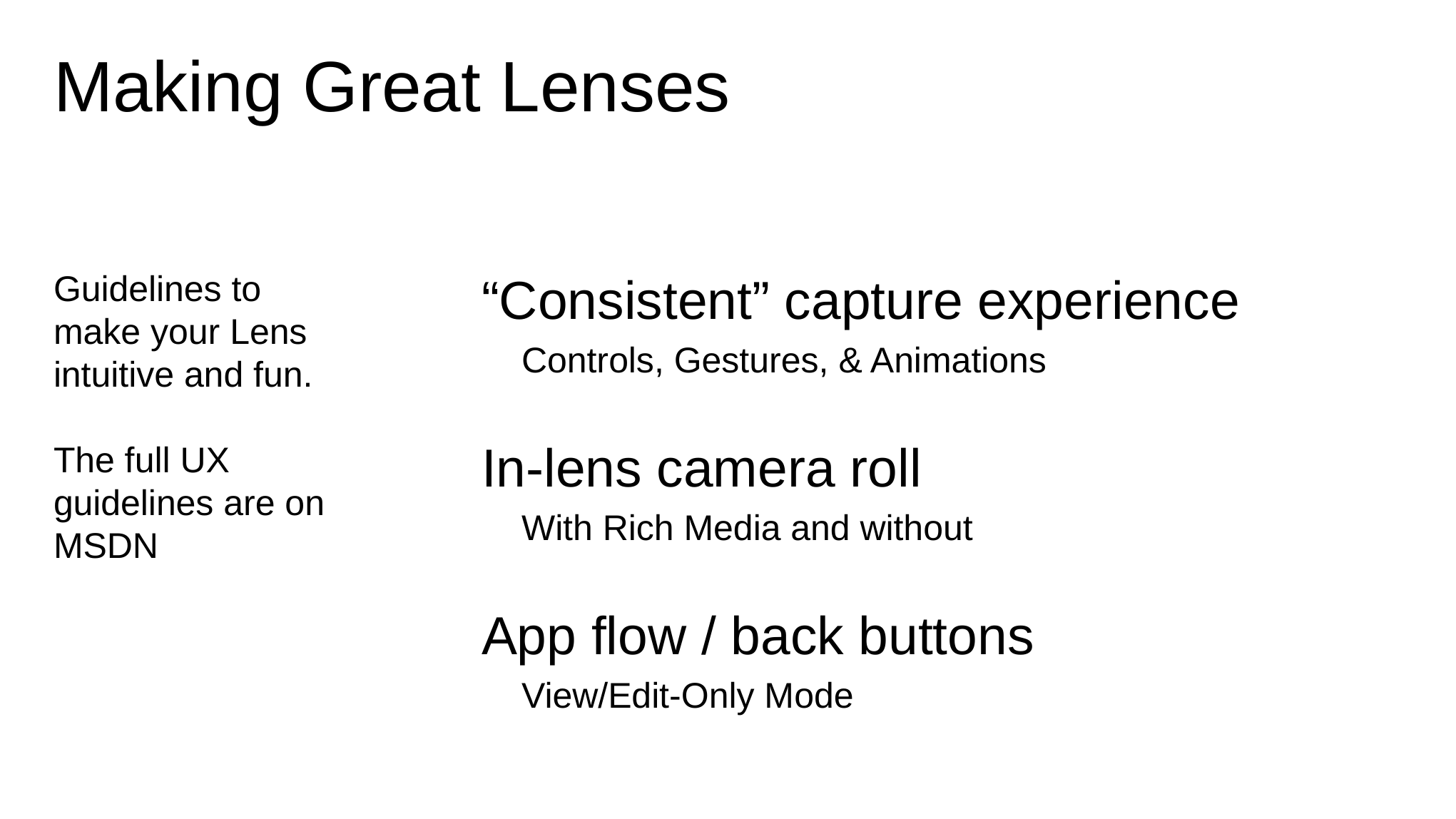

# Making Great Lenses
Guidelines to make your Lens intuitive and fun.

The full UX guidelines are on MSDN

“Consistent” capture experience
    Controls, Gestures, & Animations
In-lens camera roll
    With Rich Media and without
App flow / back buttons
    View/Edit-Only Mode